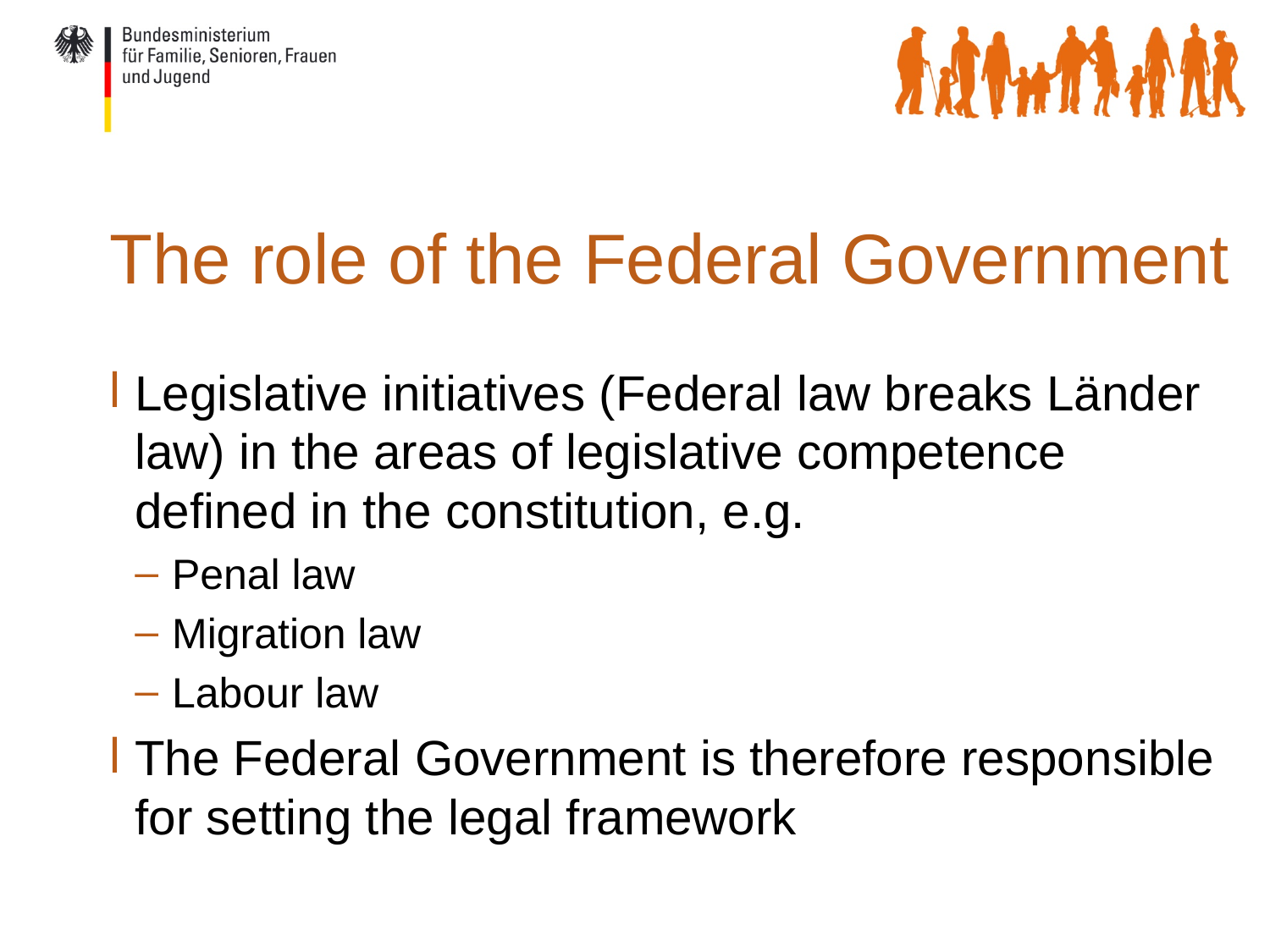

# The role of the Federal Government
Legislative initiatives (Federal law breaks Länder law) in the areas of legislative competence defined in the constitution, e.g.
Penal law
Migration law
Labour law
The Federal Government is therefore responsible for setting the legal framework